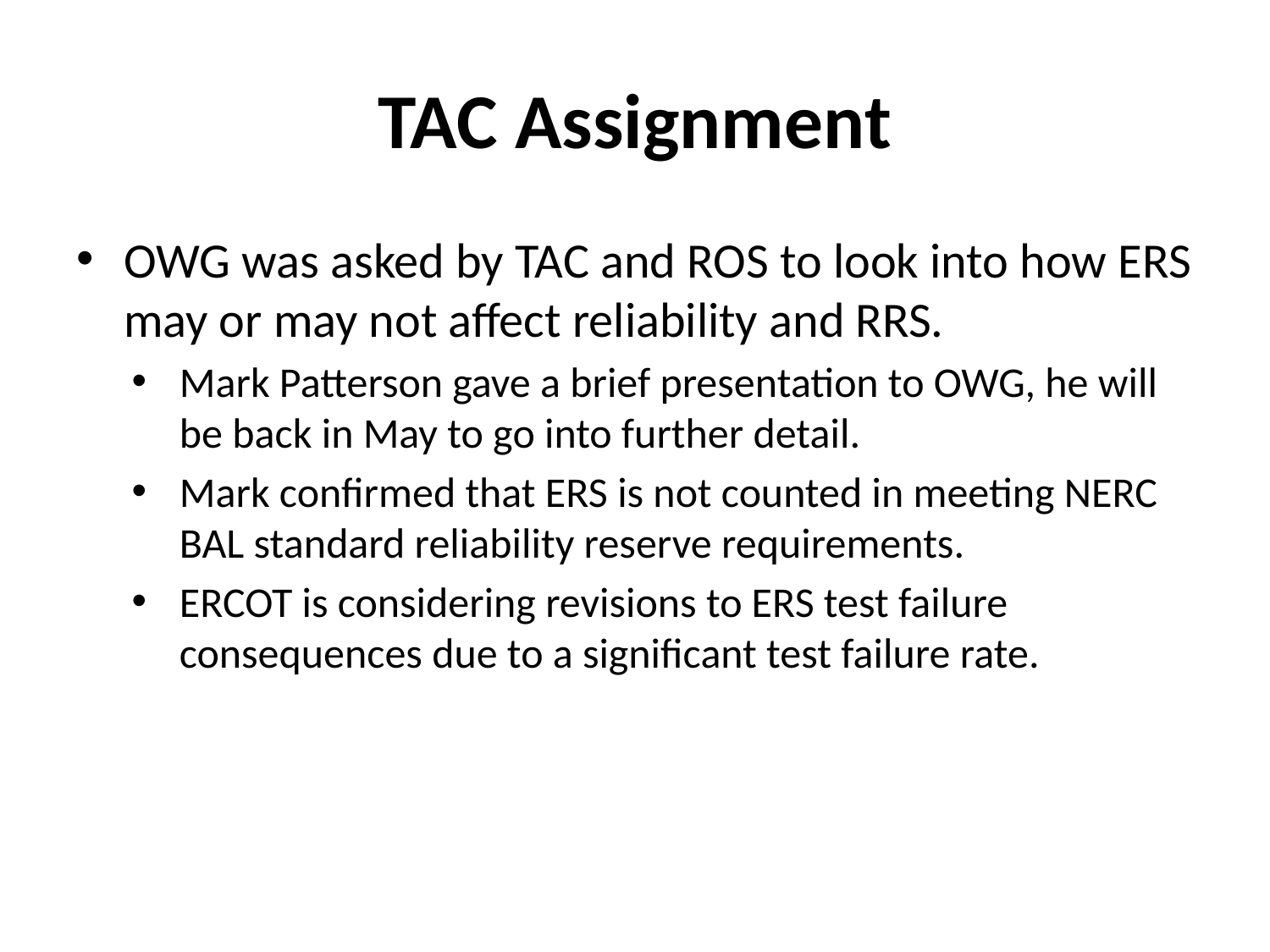

# TAC Assignment
OWG was asked by TAC and ROS to look into how ERS may or may not affect reliability and RRS.
Mark Patterson gave a brief presentation to OWG, he will be back in May to go into further detail.
Mark confirmed that ERS is not counted in meeting NERC BAL standard reliability reserve requirements.
ERCOT is considering revisions to ERS test failure consequences due to a significant test failure rate.